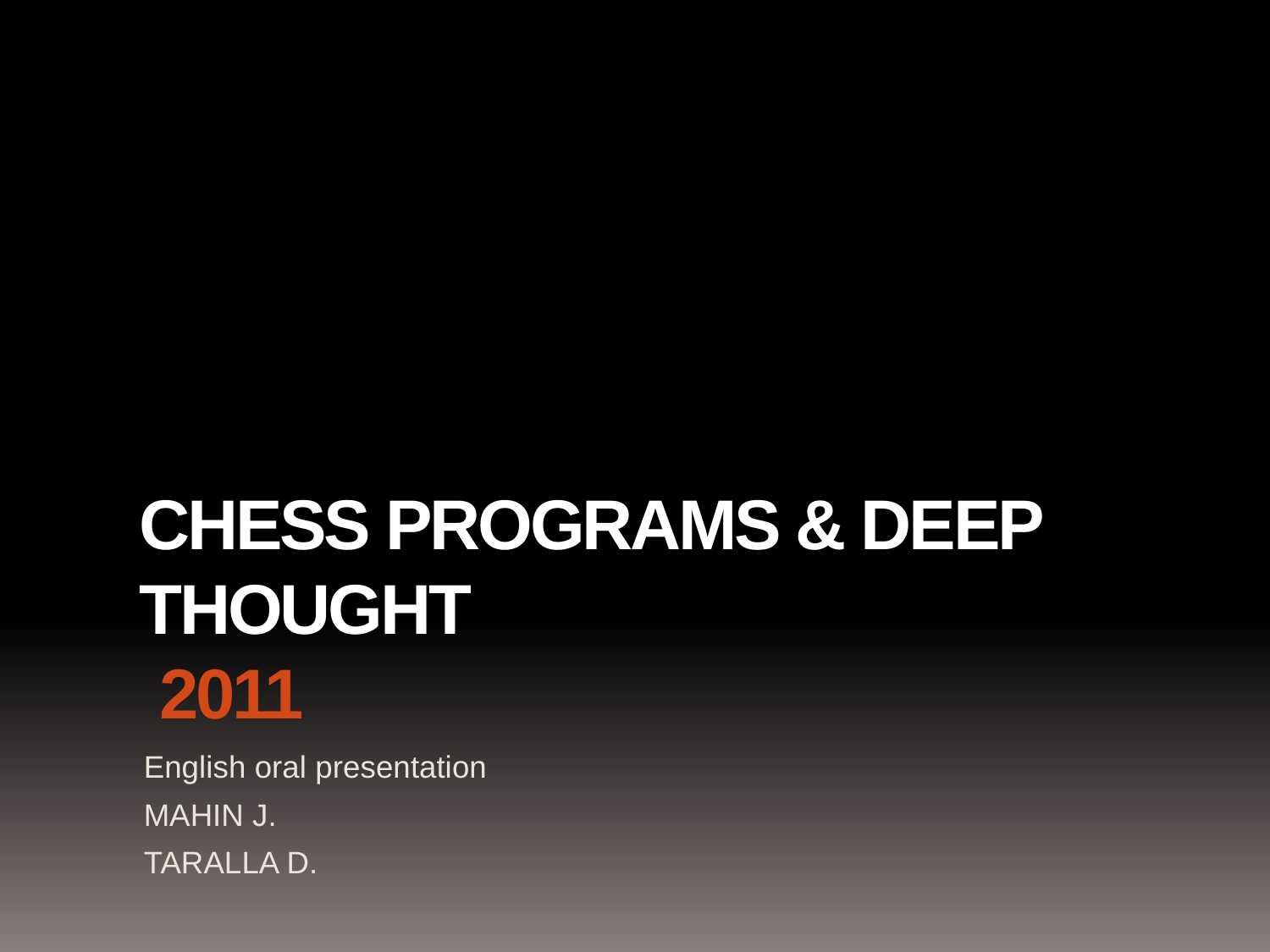

# Chess programs & Deep Thought 2011
English oral presentation
MAHIN J.
TARALLA D.